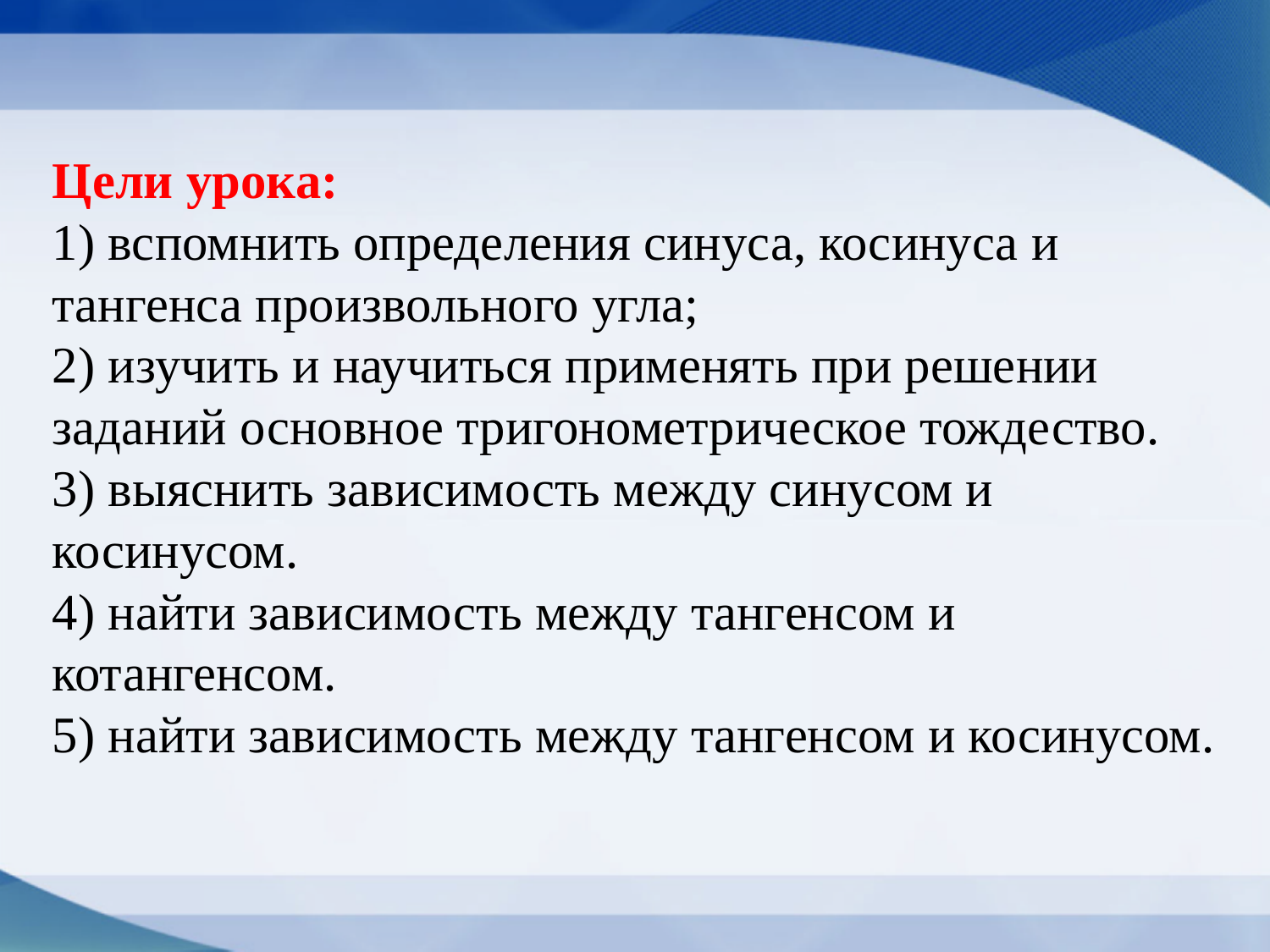

# Цели урока: 1) вспомнить определения синуса, косинуса и тангенса произвольного угла; 2) изучить и научиться применять при решении заданий основное тригонометрическое тождество. 3) выяснить зависимость между синусом и косинусом. 4) найти зависимость между тангенсом и котангенсом. 5) найти зависимость между тангенсом и косинусом.